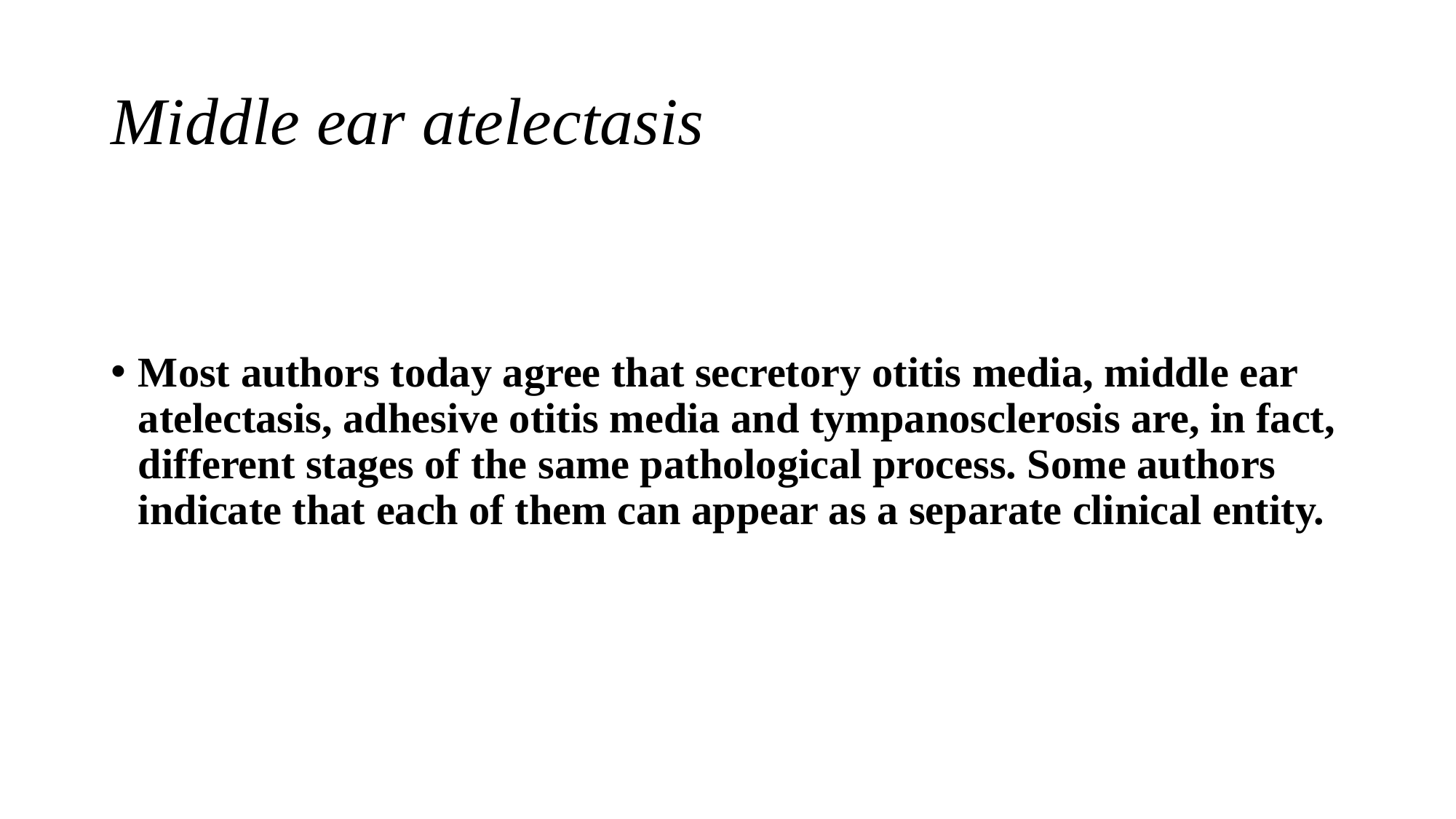

# Middle ear atelectasis

Most authors today agree that secretory otitis media, middle ear atelectasis, adhesive otitis media and tympanosclerosis are, in fact, different stages of the same pathological process. Some authors indicate that each of them can appear as a separate clinical entity.